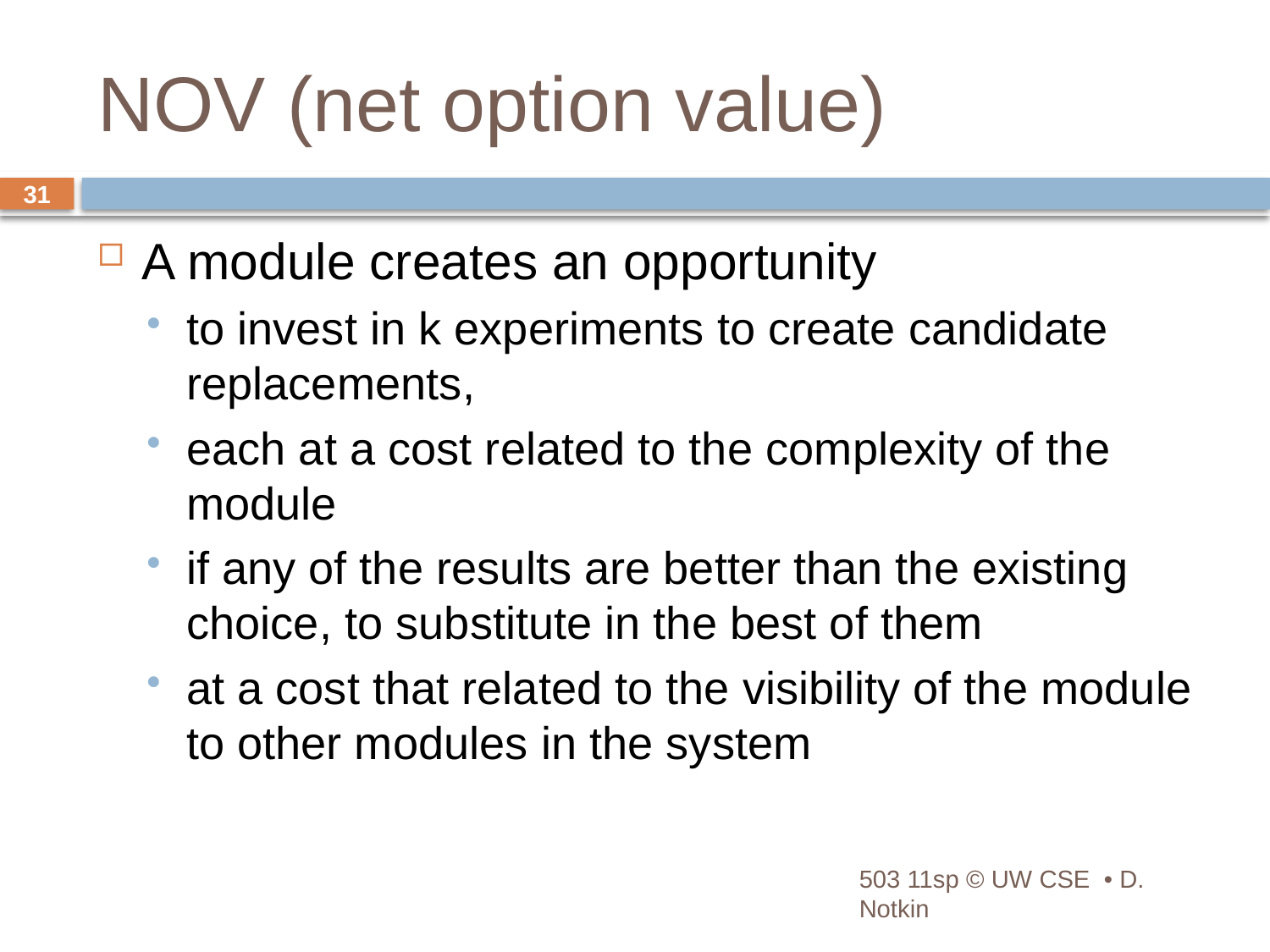

# NOV (net option value)
31
A module creates an opportunity
to invest in k experiments to create candidate replacements,
each at a cost related to the complexity of the module
if any of the results are better than the existing choice, to substitute in the best of them
at a cost that related to the visibility of the module to other modules in the system
503 11sp © UW CSE  • D. Notkin